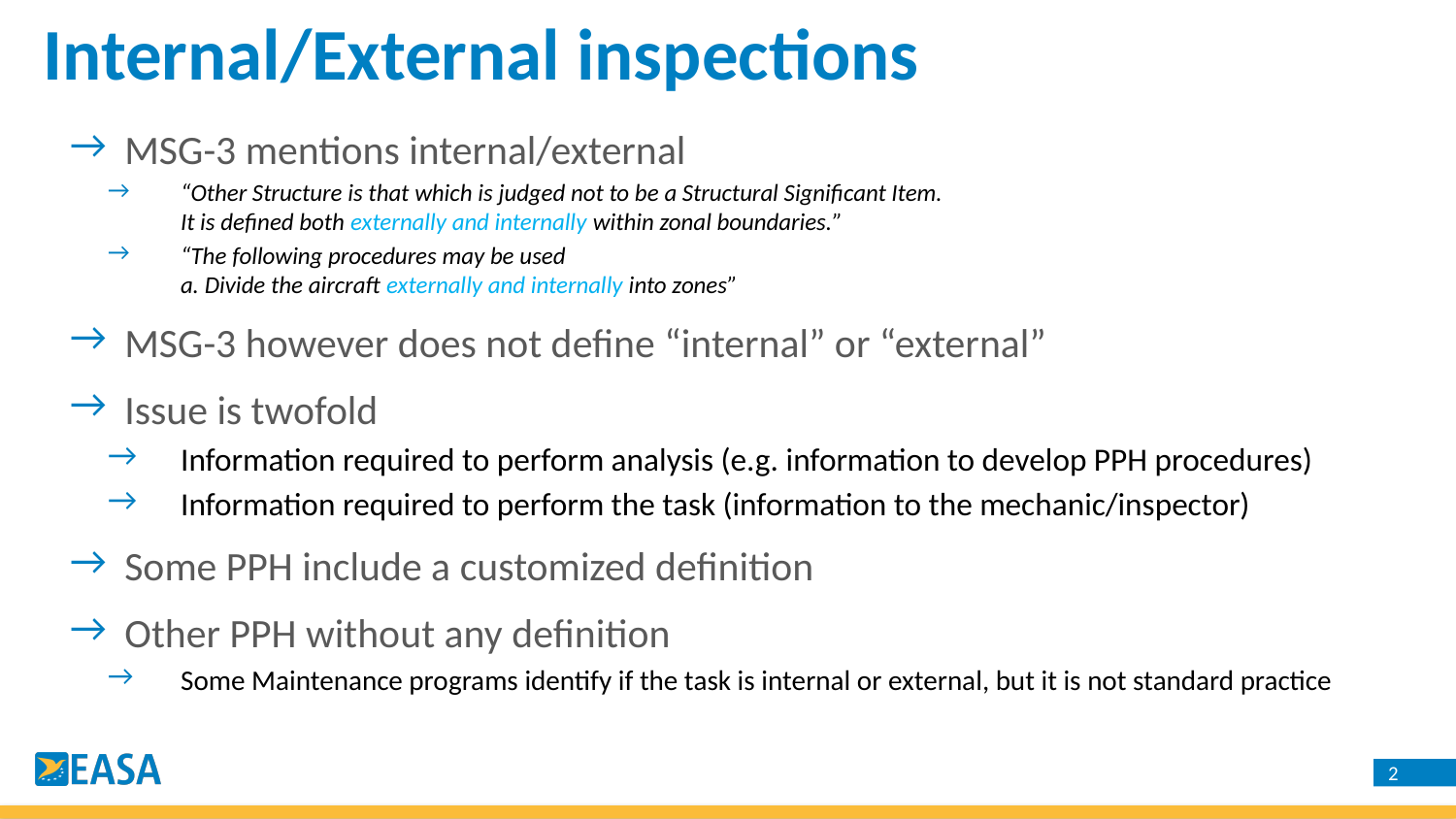

Internal/External inspections

MSG-3 mentions internal/external
“Other Structure is that which is judged not to be a Structural Significant Item.
It is defined both externally and internally within zonal boundaries.”
“The following procedures may be used
a. Divide the aircraft externally and internally into zones”
MSG-3 however does not define “internal” or “external”
Issue is twofold
Information required to perform analysis (e.g. information to develop PPH procedures)
Information required to perform the task (information to the mechanic/inspector)
Some PPH include a customized definition
Other PPH without any definition
Some Maintenance programs identify if the task is internal or external, but it is not standard practice